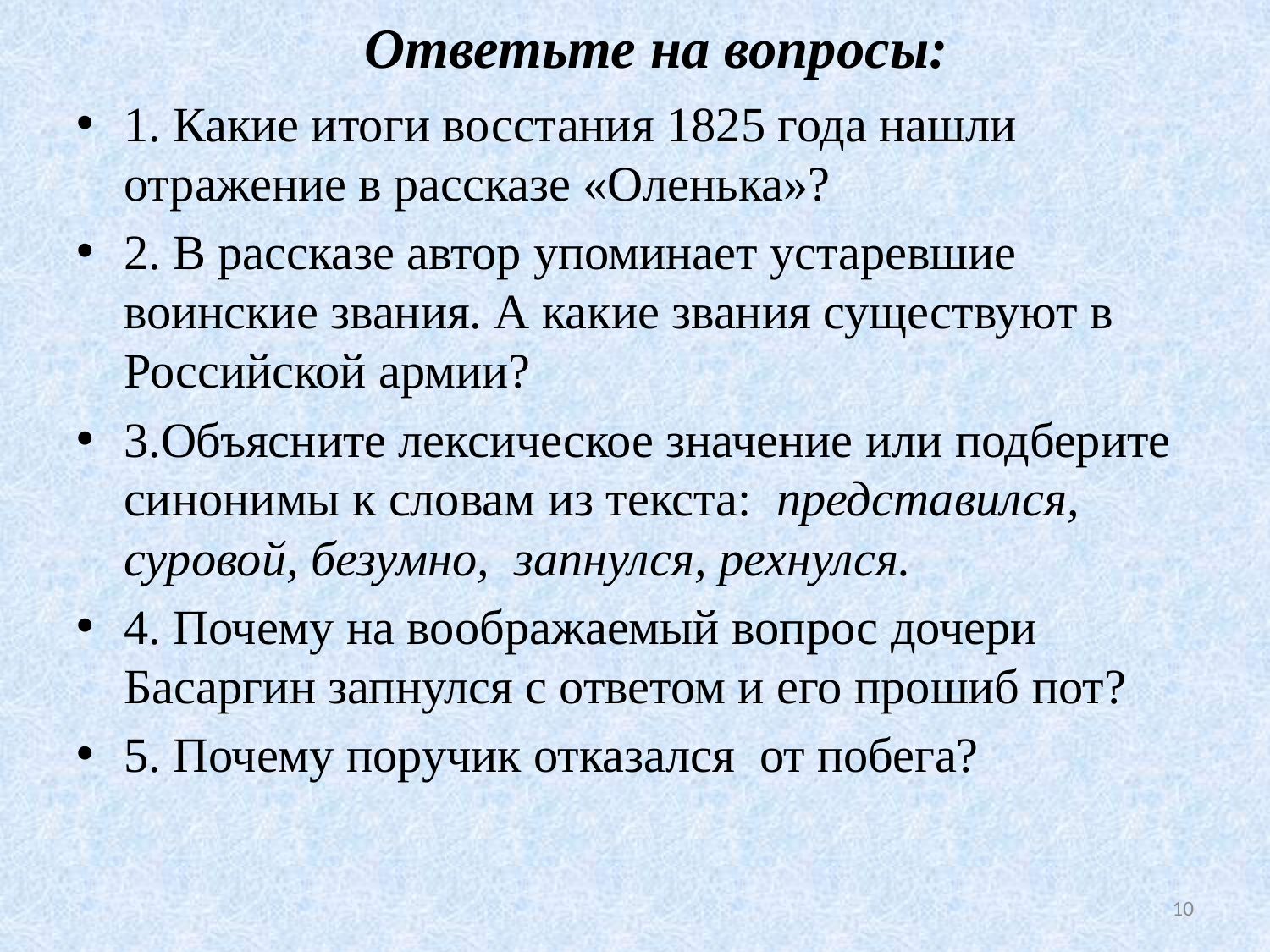

# Ответьте на вопросы:
1. Какие итоги восстания 1825 года нашли отражение в рассказе «Оленька»?
2. В рассказе автор упоминает устаревшие воинские звания. А какие звания существуют в Российской армии?
3.Объясните лексическое значение или подберите синонимы к словам из текста:  представился, суровой, безумно,  запнулся, рехнулся.
4. Почему на воображаемый вопрос дочери Басаргин запнулся с ответом и его прошиб пот?
5. Почему поручик отказался  от побега?

10